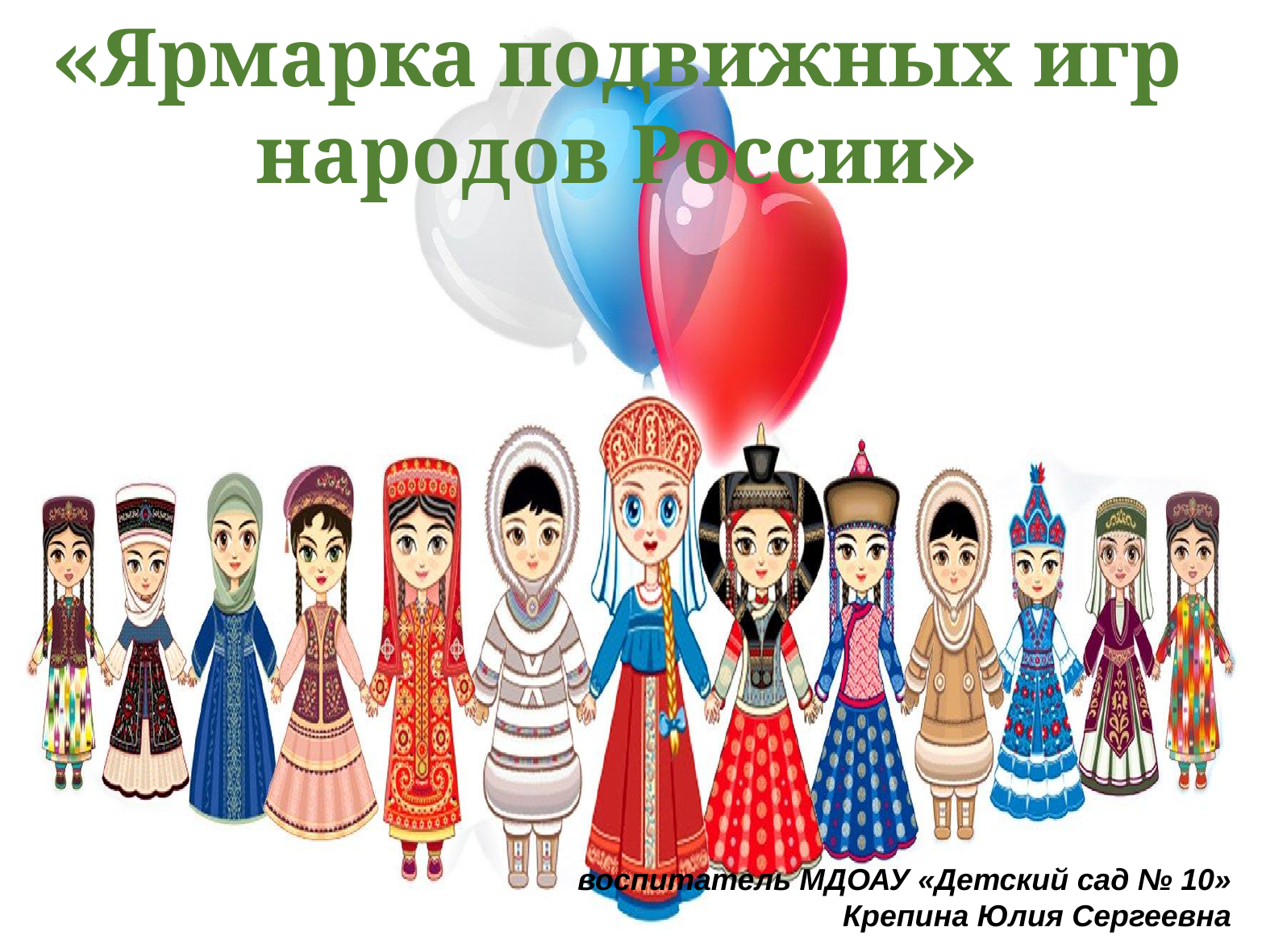

«Ярмарка подвижных игр народов России»

воспитатель МДОАУ «Детский сад № 10»
Крепина Юлия Сергеевна